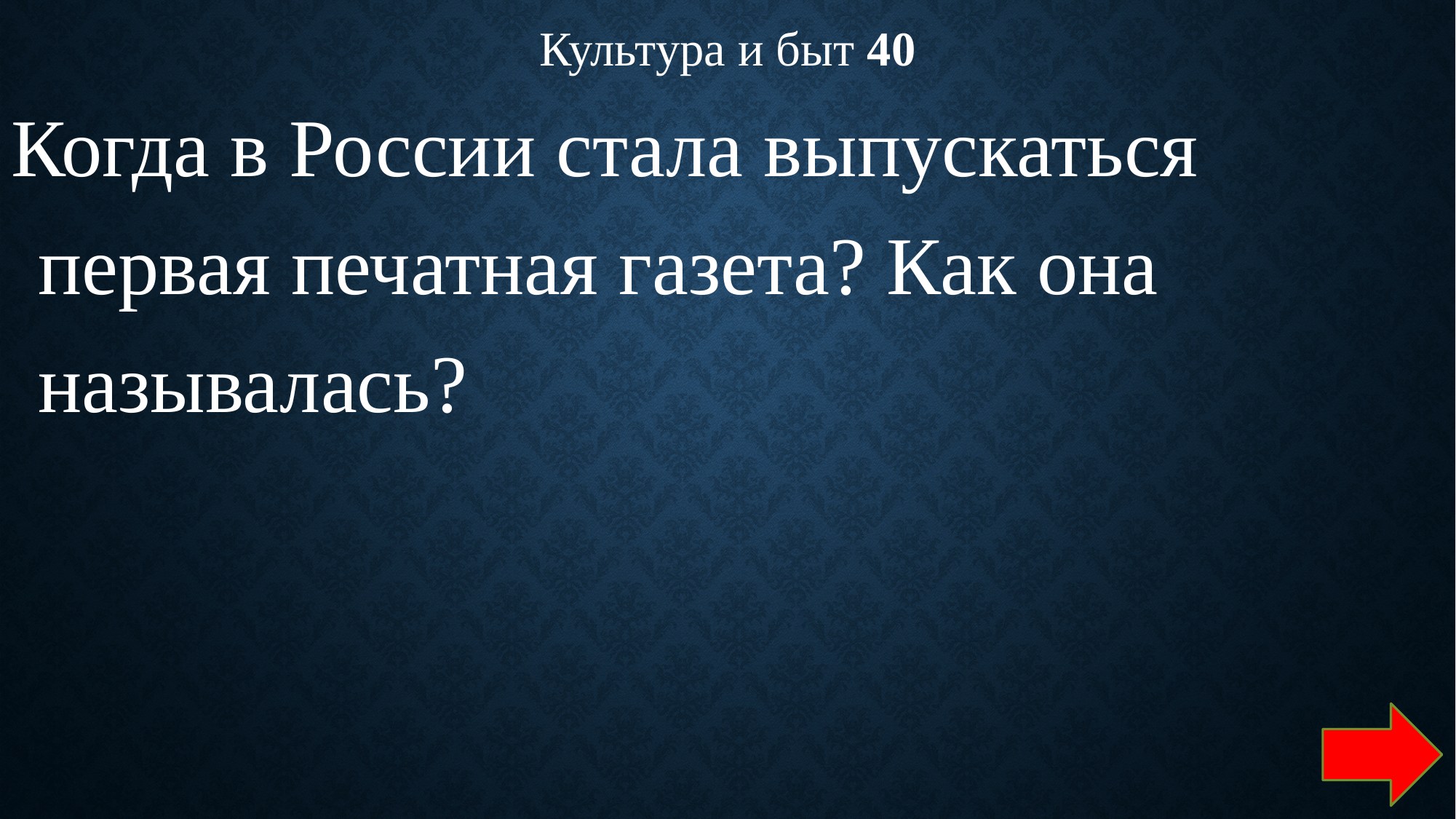

Культура и быт 40
Когда в России стала выпускаться первая печатная газета? Как она называлась?